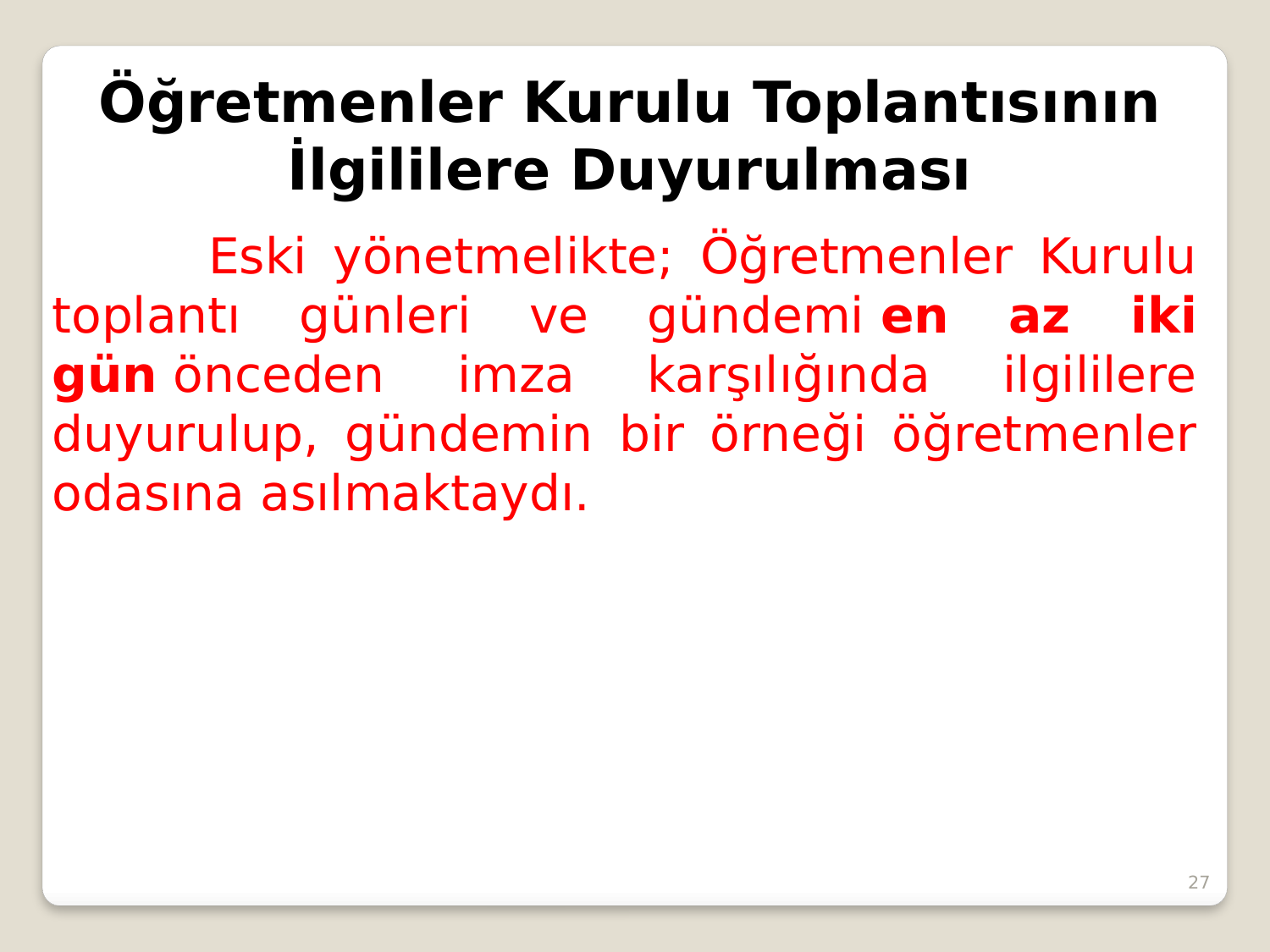

Öğretmenler Kurulu Toplantısının İlgililere Duyurulması

      Eski yönetmelikte; Öğretmenler Kurulu toplantı günleri ve gündemi en az iki gün önceden imza karşılığında ilgililere duyurulup, gündemin bir örneği öğretmenler odasına asılmaktaydı.
27